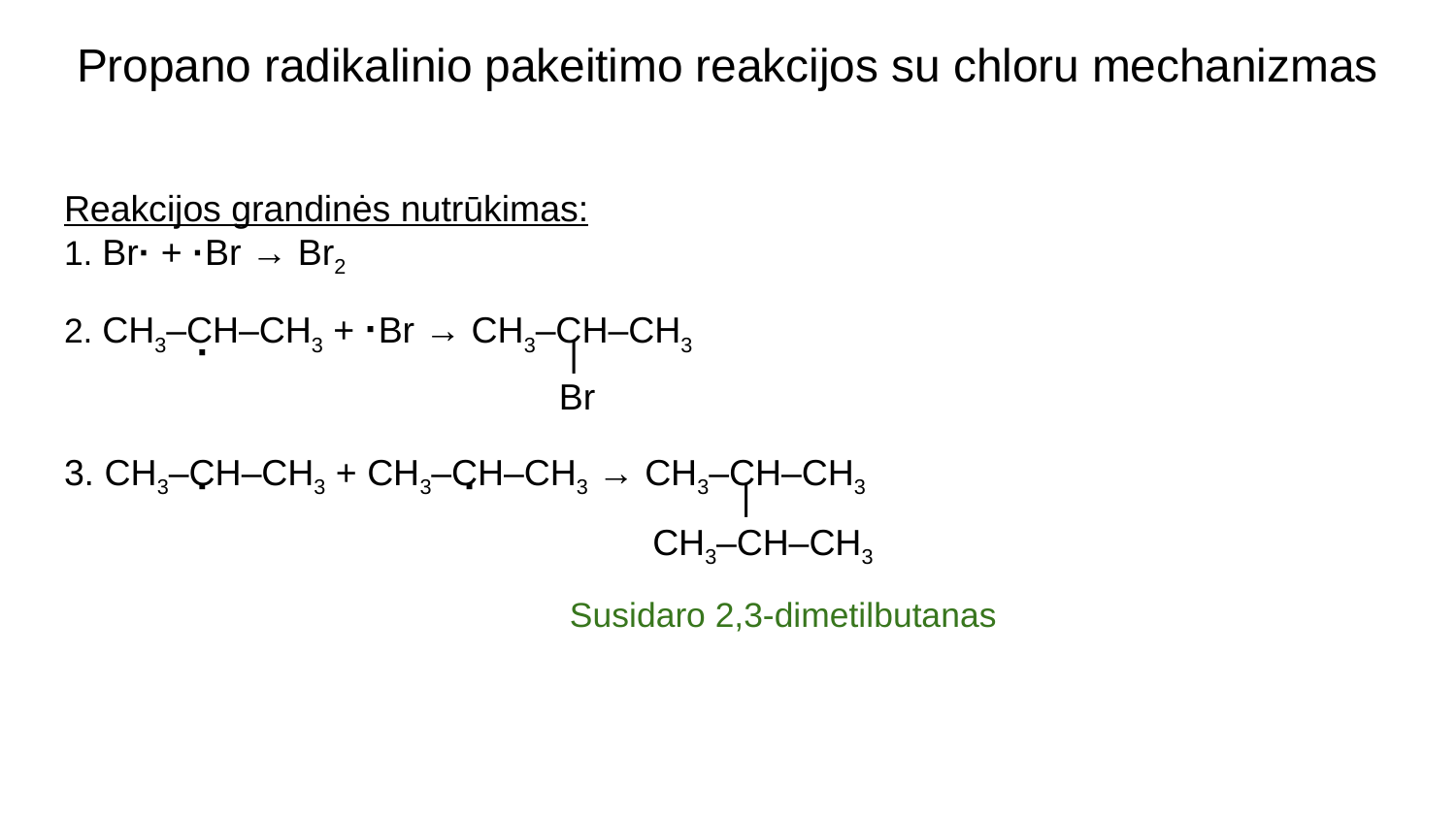

# Propano radikalinio pakeitimo reakcijos su chloru mechanizmas
Reakcijos grandinės nutrūkimas:
1. Br· + ·Br → Br2
2. CH3–CH–CH3 + ·Br → CH3–CH–CH3

3. CH3–CH–CH3 + CH3–CH–CH3 → CH3–CH–CH3
·
 |
Br
·
·
 |
CH3–CH–CH3
Susidaro 2,3-dimetilbutanas